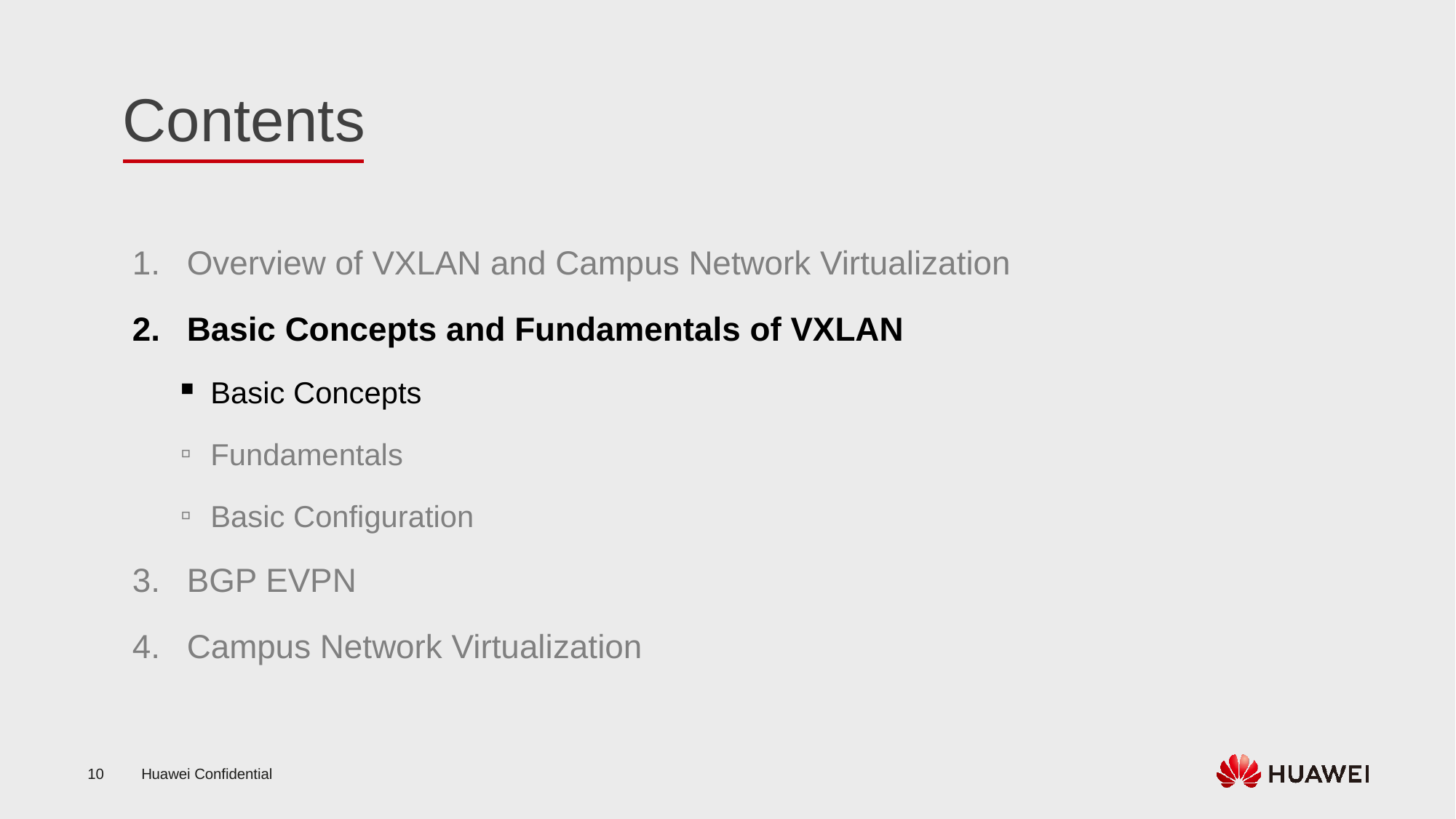

Overview of VXLAN and Campus Network Virtualization
Basic Concepts and Fundamentals of VXLAN
Basic Concepts
Fundamentals
Basic Configuration
BGP EVPN
Campus Network Virtualization